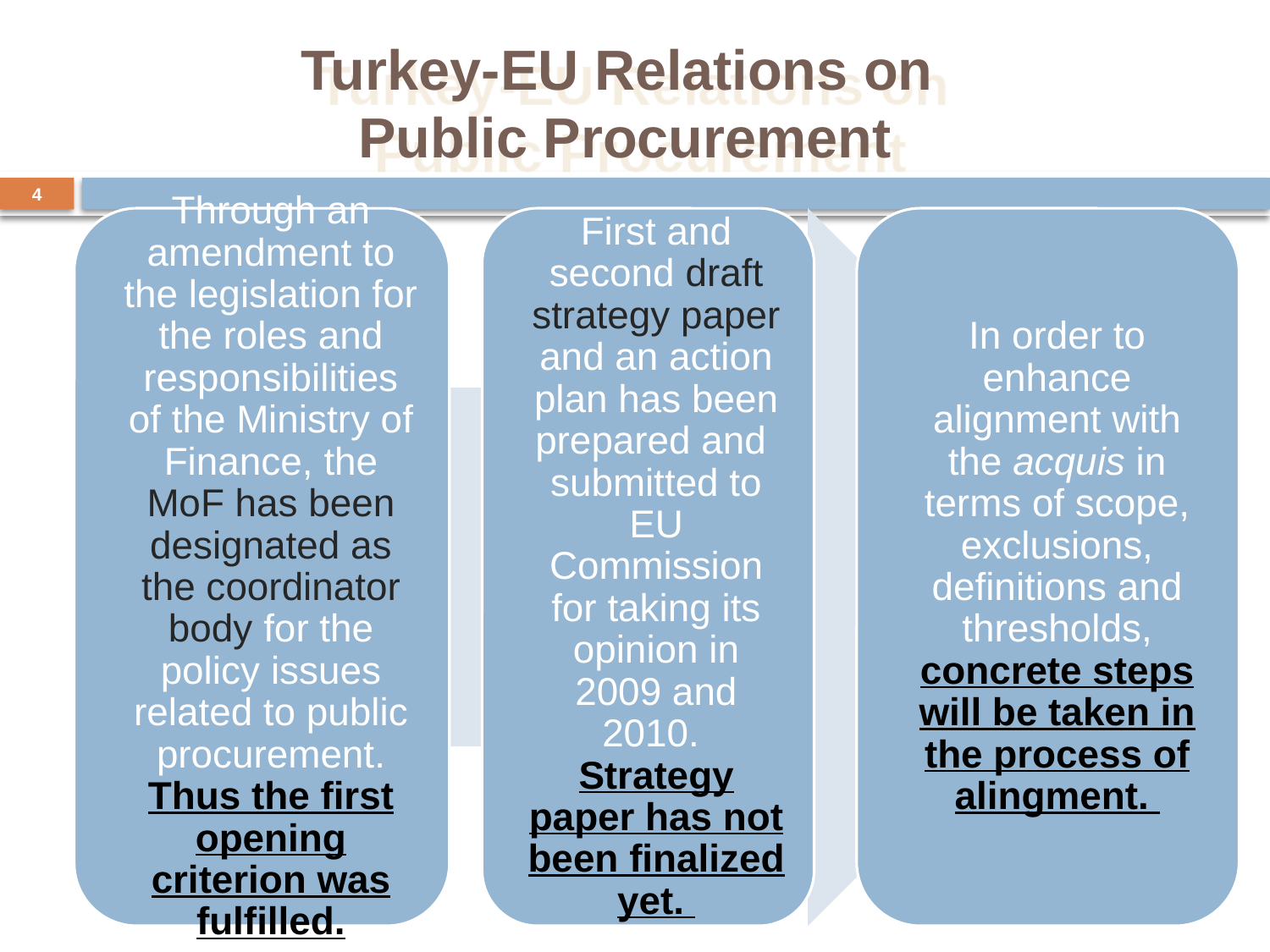

# Turkey-EU Relations on Public Procurement
4
Through an amendment to the legislation for the roles and responsibilities of the Ministry of Finance, the MoF has been designated as the coordinator body for the policy issues related to public procurement. Thus the first opening criterion was fulfilled.
First and second draft strategy paper and an action plan has been prepared and  submitted to EU Commission for taking its opinion in 2009 and 2010.  Strategy paper has not been finalized yet.
In order to enhance alignment with the acquis in terms of scope, exclusions, definitions and thresholds, concrete steps will be taken in the process of alingment.